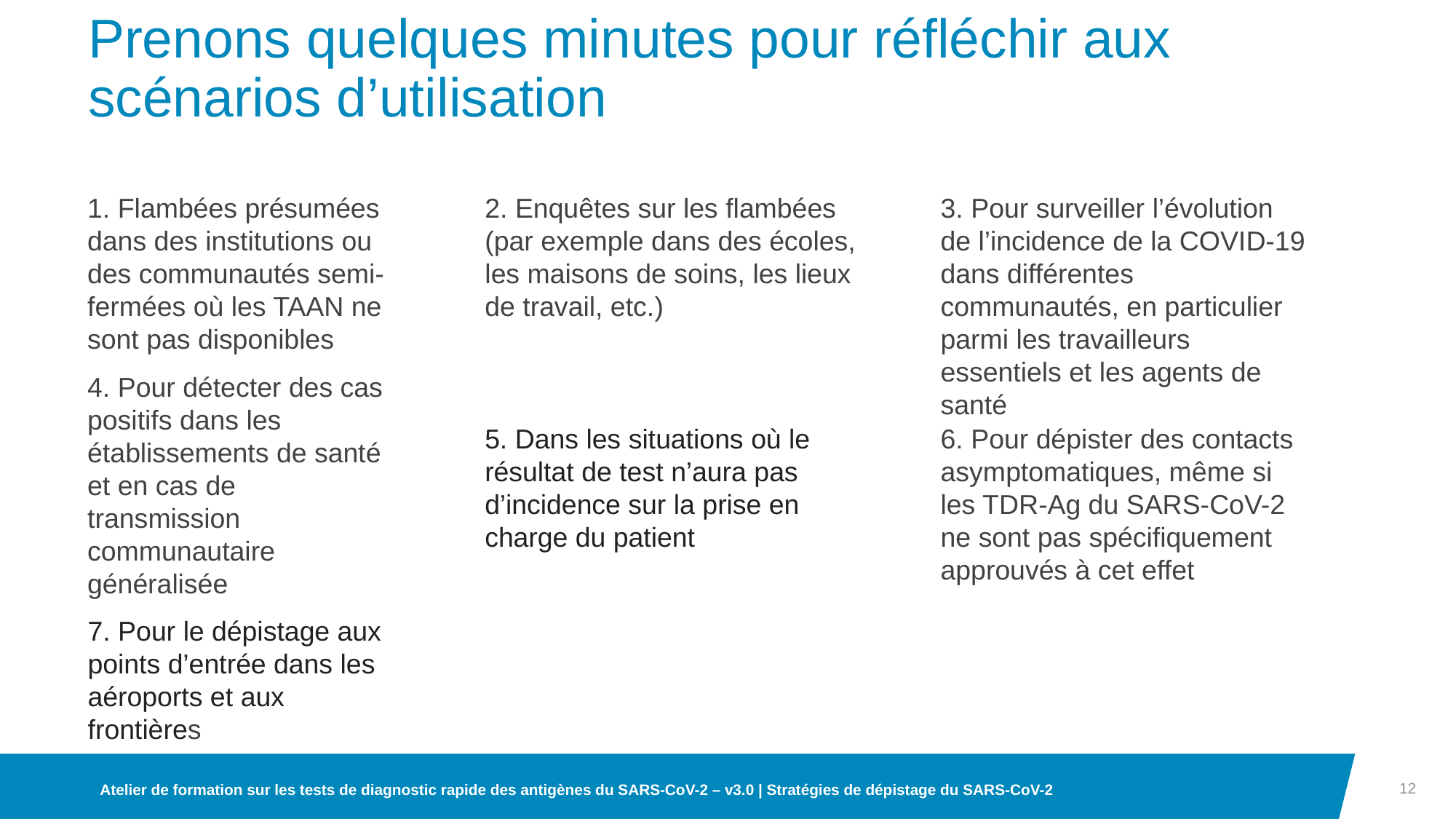

# Prenons quelques minutes pour réfléchir aux scénarios d’utilisation
1. Flambées présumées dans des institutions ou des communautés semi-fermées où les TAAN ne sont pas disponibles
2. Enquêtes sur les flambées (par exemple dans des écoles, les maisons de soins, les lieux de travail, etc.)
3. Pour surveiller l’évolution de l’incidence de la COVID-19 dans différentes communautés, en particulier parmi les travailleurs essentiels et les agents de santé
4. Pour détecter des cas positifs dans les établissements de santé et en cas de transmission communautaire généralisée

6. Pour dépister des contacts asymptomatiques, même si les TDR-Ag du SARS-CoV-2 ne sont pas spécifiquement approuvés à cet effet
5. Dans les situations où le résultat de test n’aura pas d’incidence sur la prise en charge du patient
7. Pour le dépistage aux points d’entrée dans les aéroports et aux frontières
12
Atelier de formation sur les tests de diagnostic rapide des antigènes du SARS-CoV-2 – v3.0 | Stratégies de dépistage du SARS-CoV-2